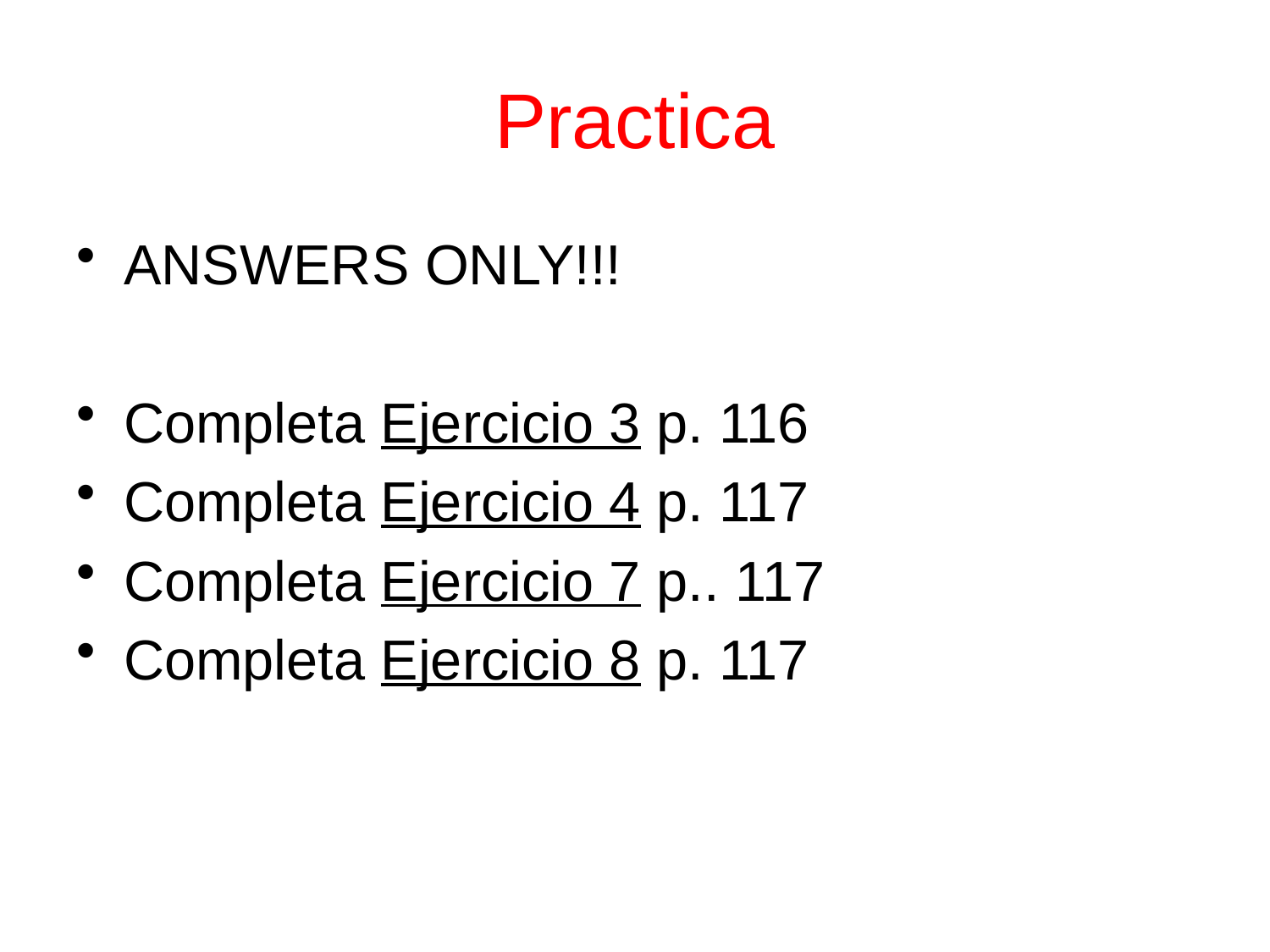

# Practica
ANSWERS ONLY!!!

Completa Ejercicio 3 p. 116
Completa Ejercicio 4 p. 117
Completa Ejercicio 7 p.. 117
Completa Ejercicio 8 p. 117